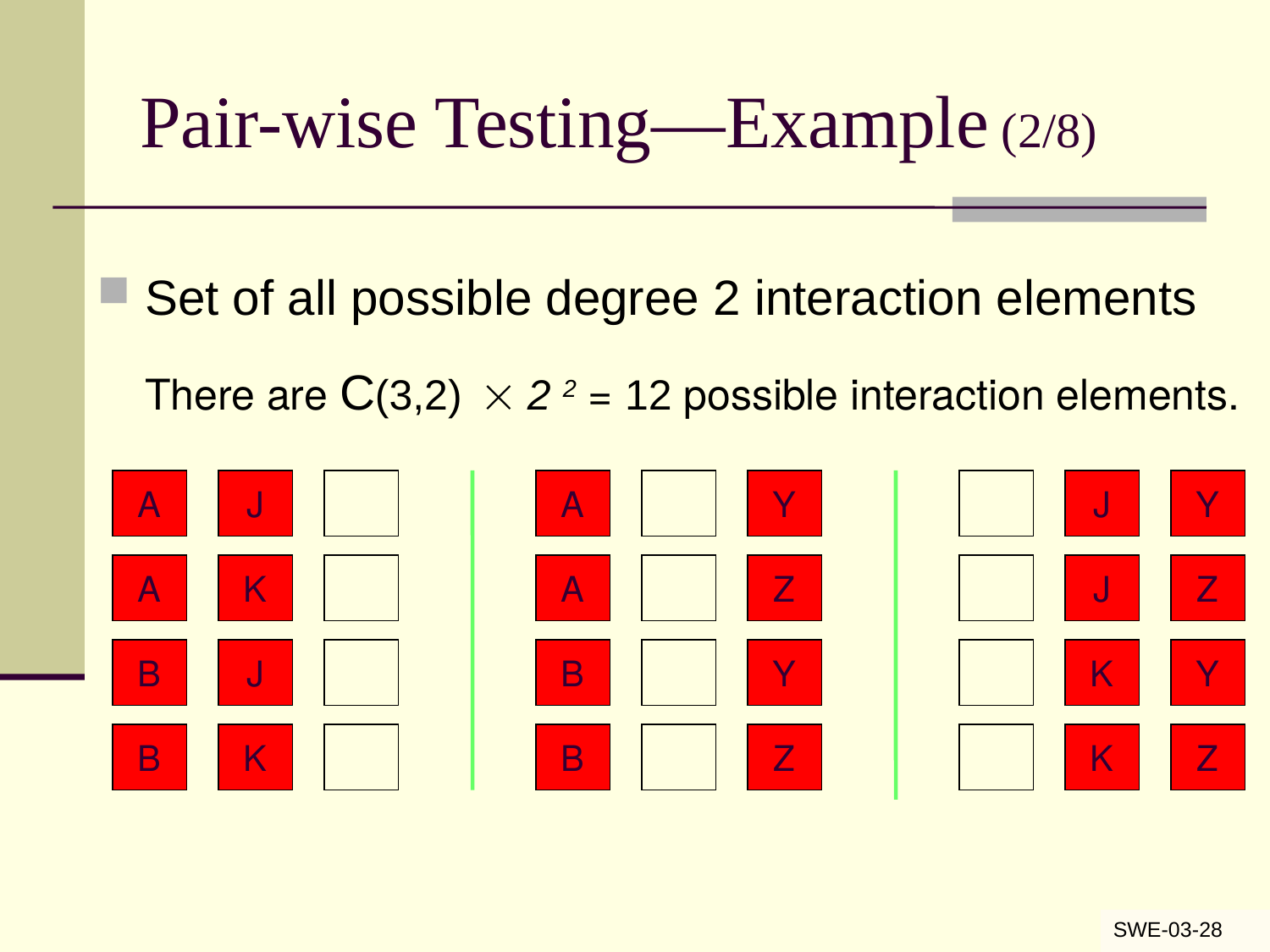

# Pair-wise Testing—Example (2/8)
Set of all possible degree 2 interaction elements
	There are C(3,2) × 2 2 = 12 possible interaction elements.
A
J

A
K

B
J

B
K

A

Y
A

Z
B

Y
B

Z

J
Y

J
Z

K
Y

K
Z